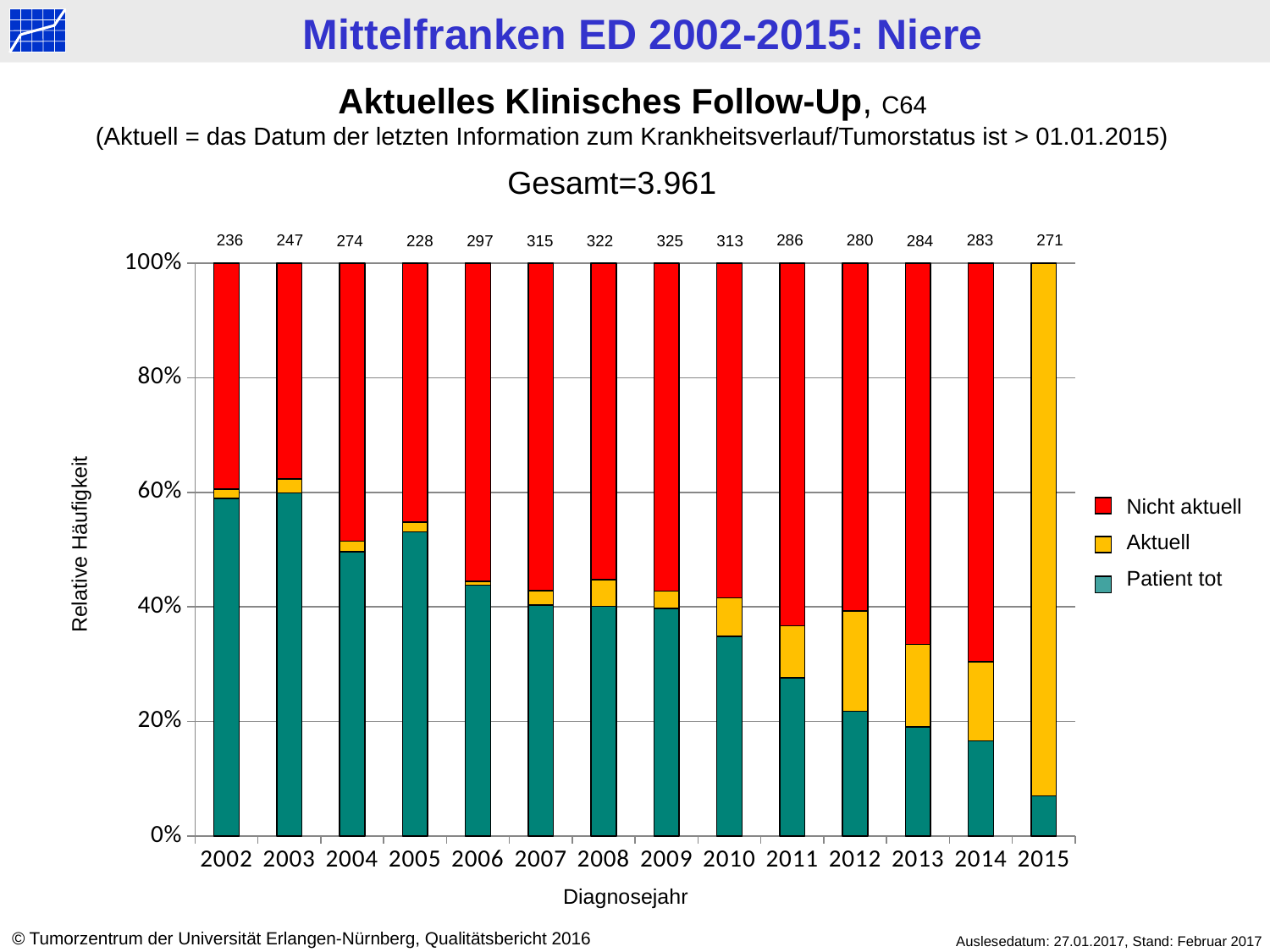

Aktuelles Klinisches Follow-Up, C64
(Aktuell = das Datum der letzten Information zum Krankheitsverlauf/Tumorstatus ist > 01.01.2015)
Gesamt=3.961
286
280
236
247
283
271
274
228
297
315
325
322
313
284

### Chart

| Category | tot | > 2015 | < 2015 |
|---|---|---|---|
| 2002 | 139.0 | 4.0 | 93.0 |
| 2003 | 148.0 | 6.0 | 93.0 |
| 2004 | 136.0 | 5.0 | 133.0 |
| 2005 | 121.0 | 4.0 | 103.0 |
| 2006 | 130.0 | 2.0 | 165.0 |
| 2007 | 127.0 | 8.0 | 180.0 |
| 2008 | 129.0 | 15.0 | 178.0 |
| 2009 | 129.0 | 10.0 | 186.0 |
| 2010 | 109.0 | 21.0 | 183.0 |
| 2011 | 79.0 | 26.0 | 181.0 |
| 2012 | 61.0 | 49.0 | 170.0 |
| 2013 | 54.0 | 41.0 | 189.0 |
| 2014 | 47.0 | 39.0 | 197.0 |
| 2015 | 19.0 | 252.0 | None |
Nicht aktuell
Aktuell
Patient tot

Relative Häufigkeit

Diagnosejahr